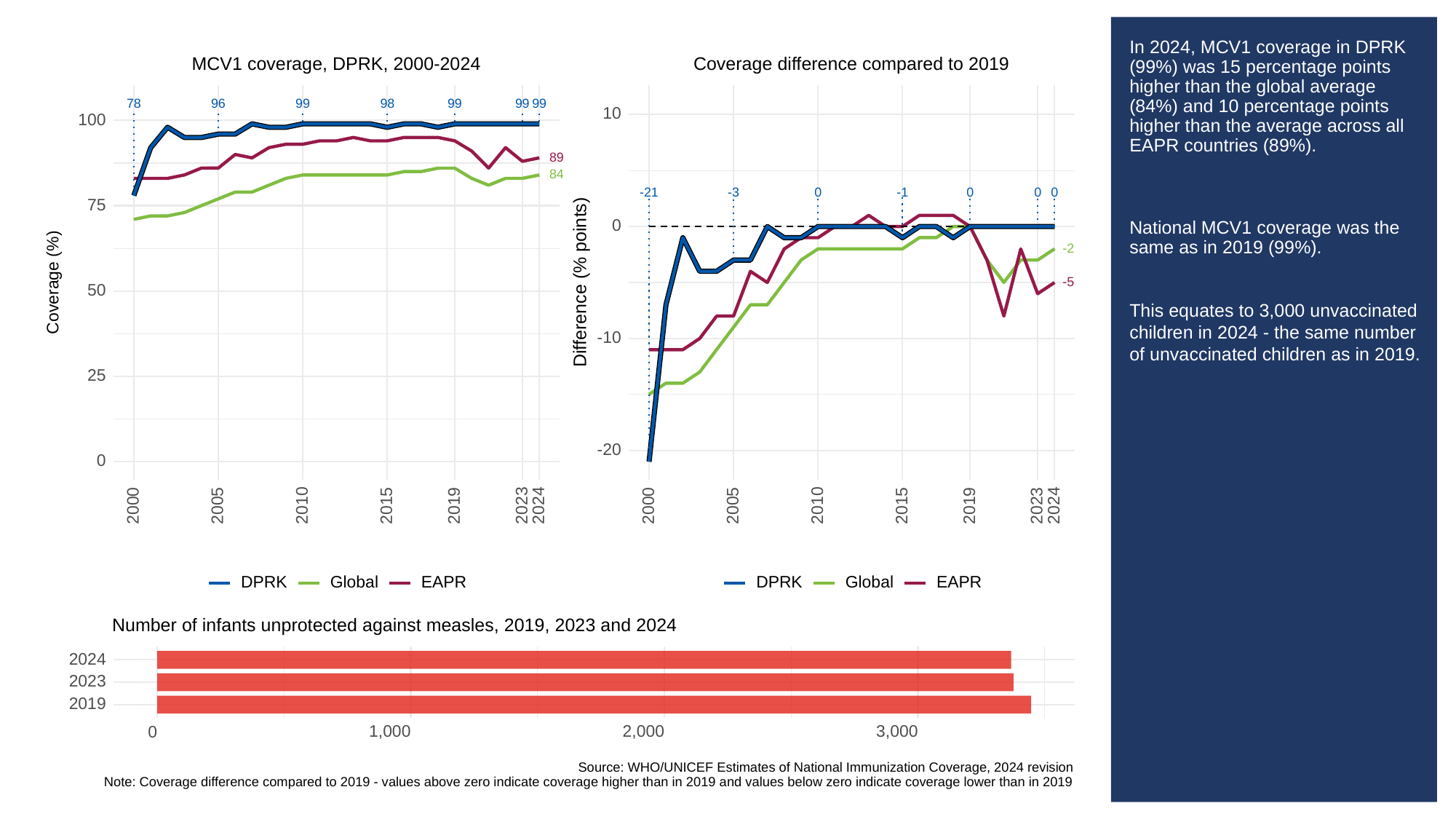

# In 2024, MCV1 coverage in DPRK (99%) was 15 percentage points higher than the global average (84%) and 10 percentage points higher than the average across all EAPR countries (89%).

National MCV1 coverage was the same as in 2019 (99%).

This equates to 3,000 unvaccinated children in 2024 - the same number of unvaccinated children as in 2019.

MCV1 coverage, DPRK, 2000-2024
Coverage difference compared to 2019

78
96
99
98
99
99
99
10

100

89

84

-3
0
0
0
0
-21
-1

75

0

-2

Difference (% points)
Coverage (%)
-5

50

-10

25

-20

0

2023
2023
2000
2005
2010
2015
2019
2024
2000
2005
2010
2015
2019
2024
Global
Global
DPRK
EAPR
DPRK
EAPR

Number of infants unprotected against measles, 2019, 2023 and 2024

2024

2023

2019

1,000
2,000
3,000
0
Source: WHO/UNICEF Estimates of National Immunization Coverage, 2024 revision
Note: Coverage difference compared to 2019 - values above zero indicate coverage higher than in 2019 and values below zero indicate coverage lower than in 2019